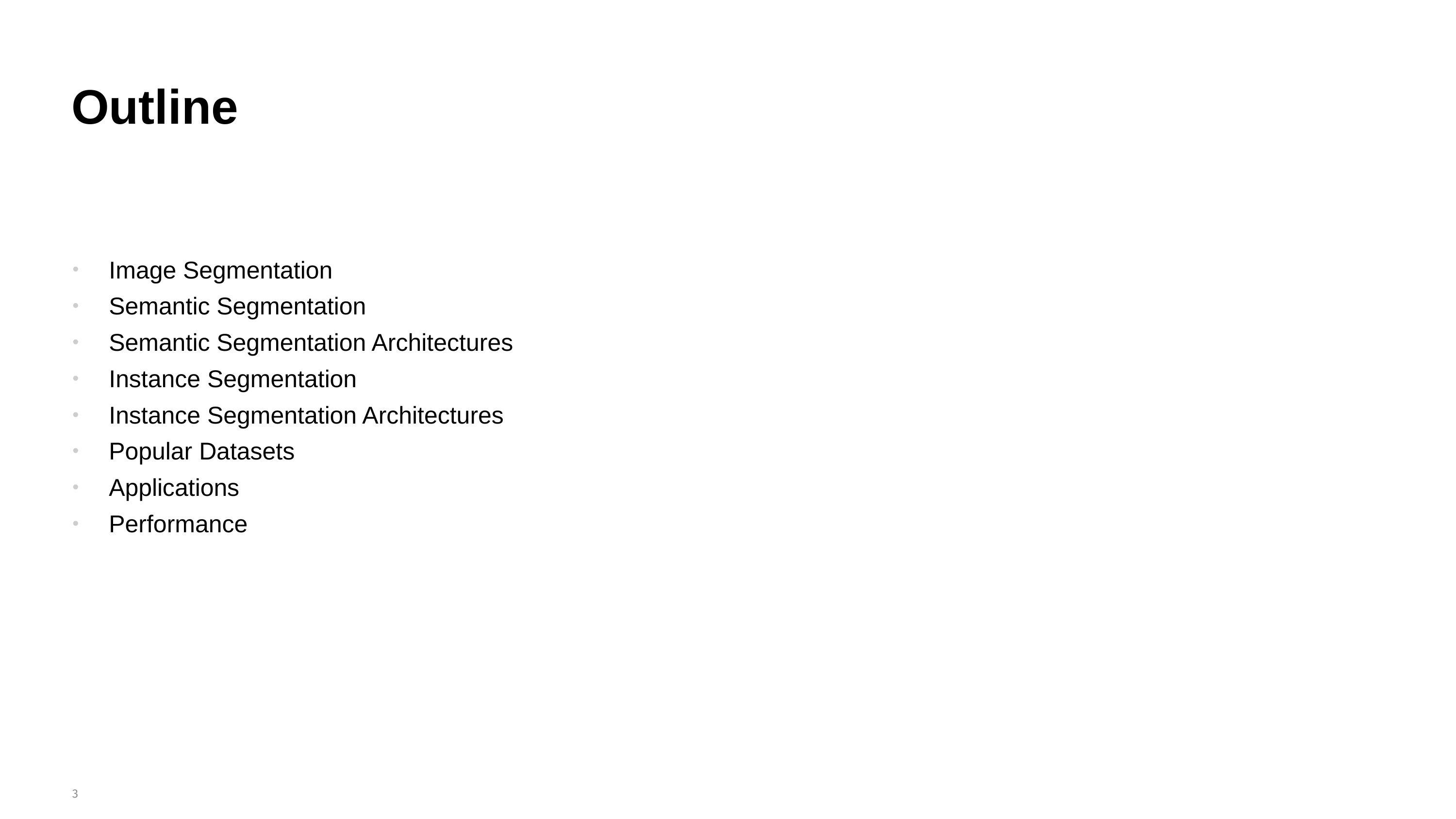

# Outline
Image Segmentation
Semantic Segmentation
Semantic Segmentation Architectures
Instance Segmentation
Instance Segmentation Architectures
Popular Datasets
Applications
Performance